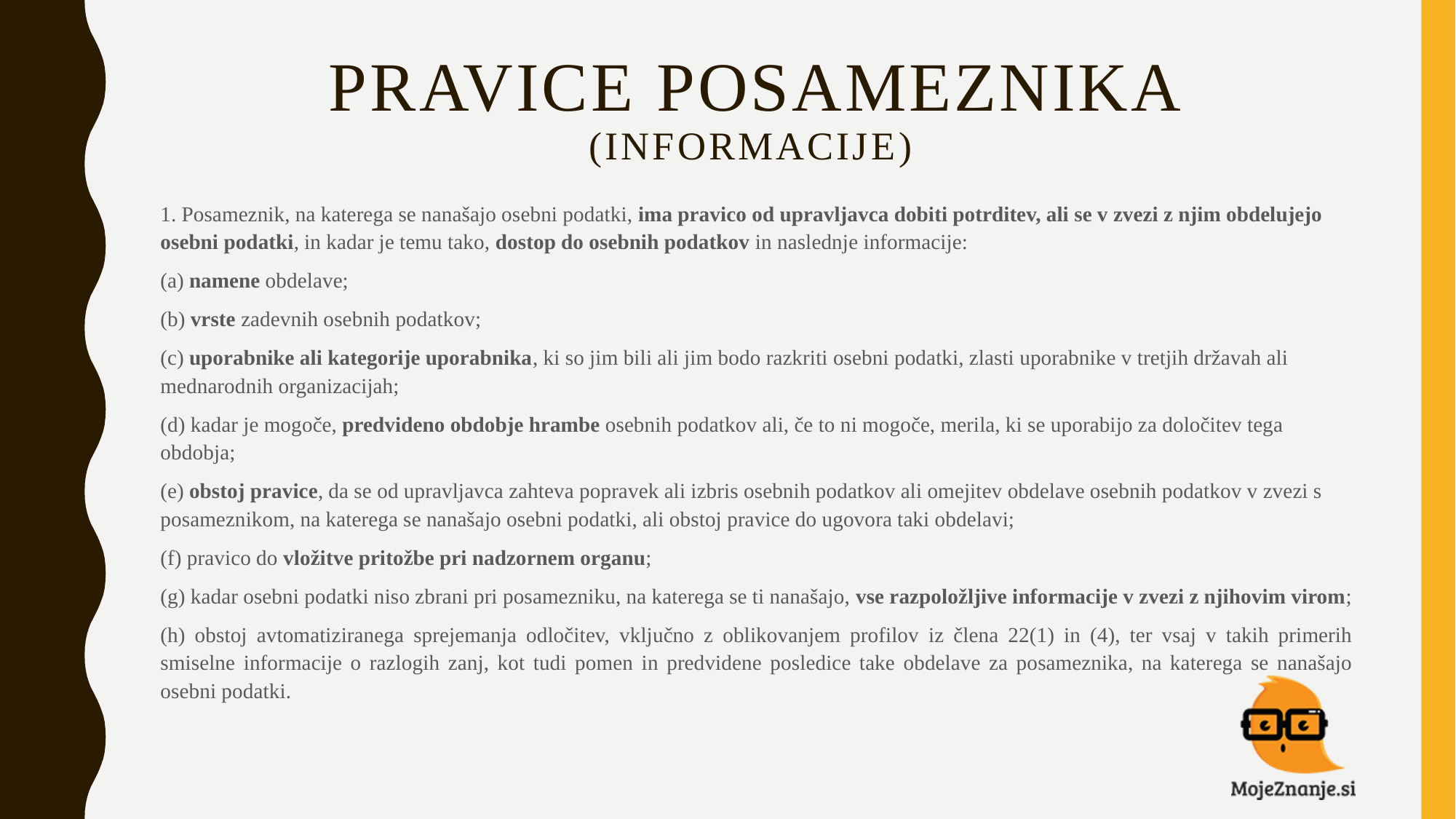

# Pravice posameznika (Informacije)
1. Posameznik, na katerega se nanašajo osebni podatki, ima pravico od upravljavca dobiti potrditev, ali se v zvezi z njim obdelujejo osebni podatki, in kadar je temu tako, dostop do osebnih podatkov in naslednje informacije:
(a) namene obdelave;
(b) vrste zadevnih osebnih podatkov;
(c) uporabnike ali kategorije uporabnika, ki so jim bili ali jim bodo razkriti osebni podatki, zlasti uporabnike v tretjih državah ali mednarodnih organizacijah;
(d) kadar je mogoče, predvideno obdobje hrambe osebnih podatkov ali, če to ni mogoče, merila, ki se uporabijo za določitev tega obdobja;
(e) obstoj pravice, da se od upravljavca zahteva popravek ali izbris osebnih podatkov ali omejitev obdelave osebnih podatkov v zvezi s posameznikom, na katerega se nanašajo osebni podatki, ali obstoj pravice do ugovora taki obdelavi;
(f) pravico do vložitve pritožbe pri nadzornem organu;
(g) kadar osebni podatki niso zbrani pri posamezniku, na katerega se ti nanašajo, vse razpoložljive informacije v zvezi z njihovim virom;
(h) obstoj avtomatiziranega sprejemanja odločitev, vključno z oblikovanjem profilov iz člena 22(1) in (4), ter vsaj v takih primerih smiselne informacije o razlogih zanj, kot tudi pomen in predvidene posledice take obdelave za posameznika, na katerega se nanašajo osebni podatki.